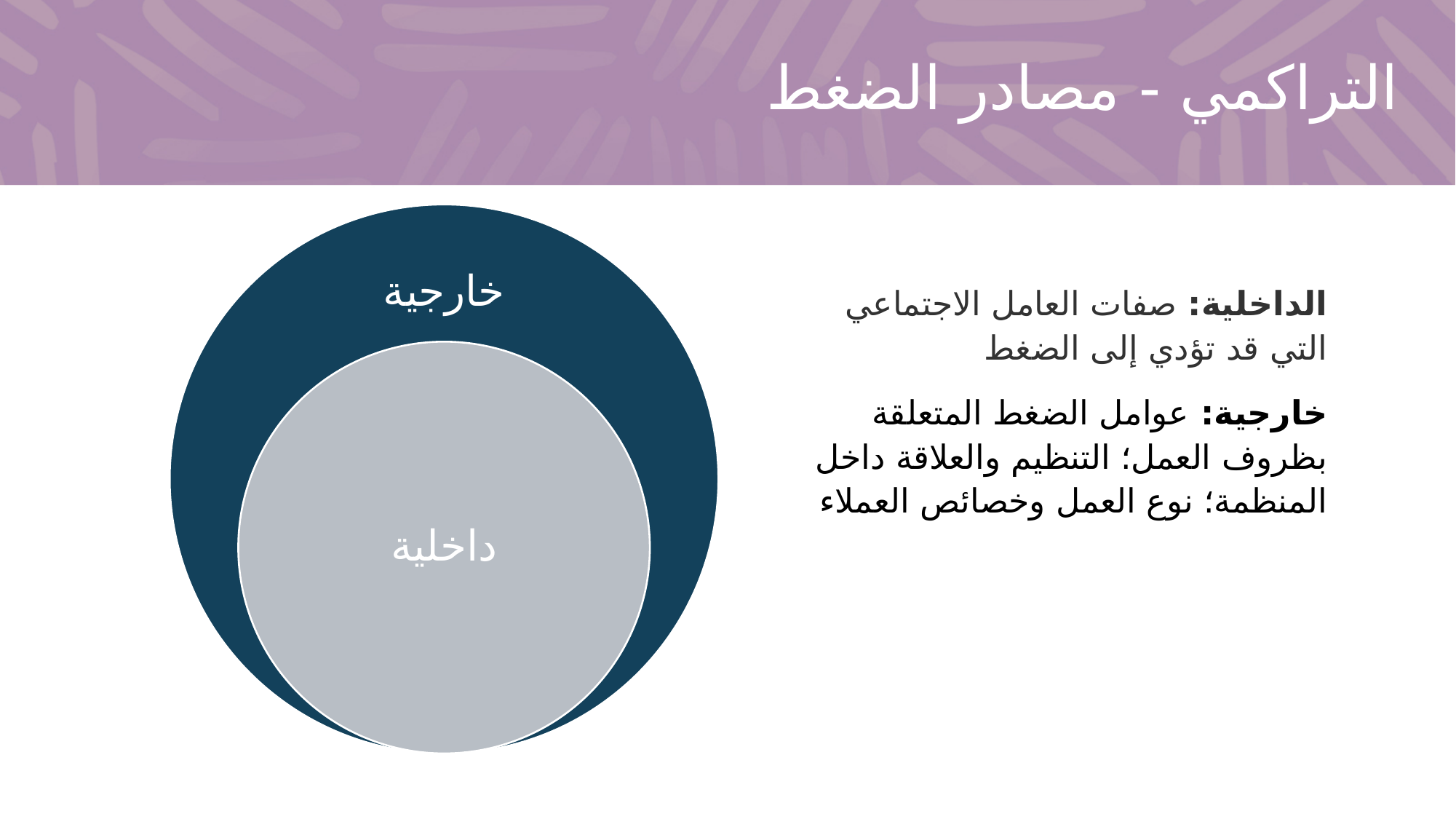

# التراكمي - مصادر الضغط
خارجية
داخلية
الداخلية: صفات العامل الاجتماعي التي قد تؤدي إلى الضغط
خارجية: عوامل الضغط المتعلقة بظروف العمل؛ التنظيم والعلاقة داخل المنظمة؛ نوع العمل وخصائص العملاء